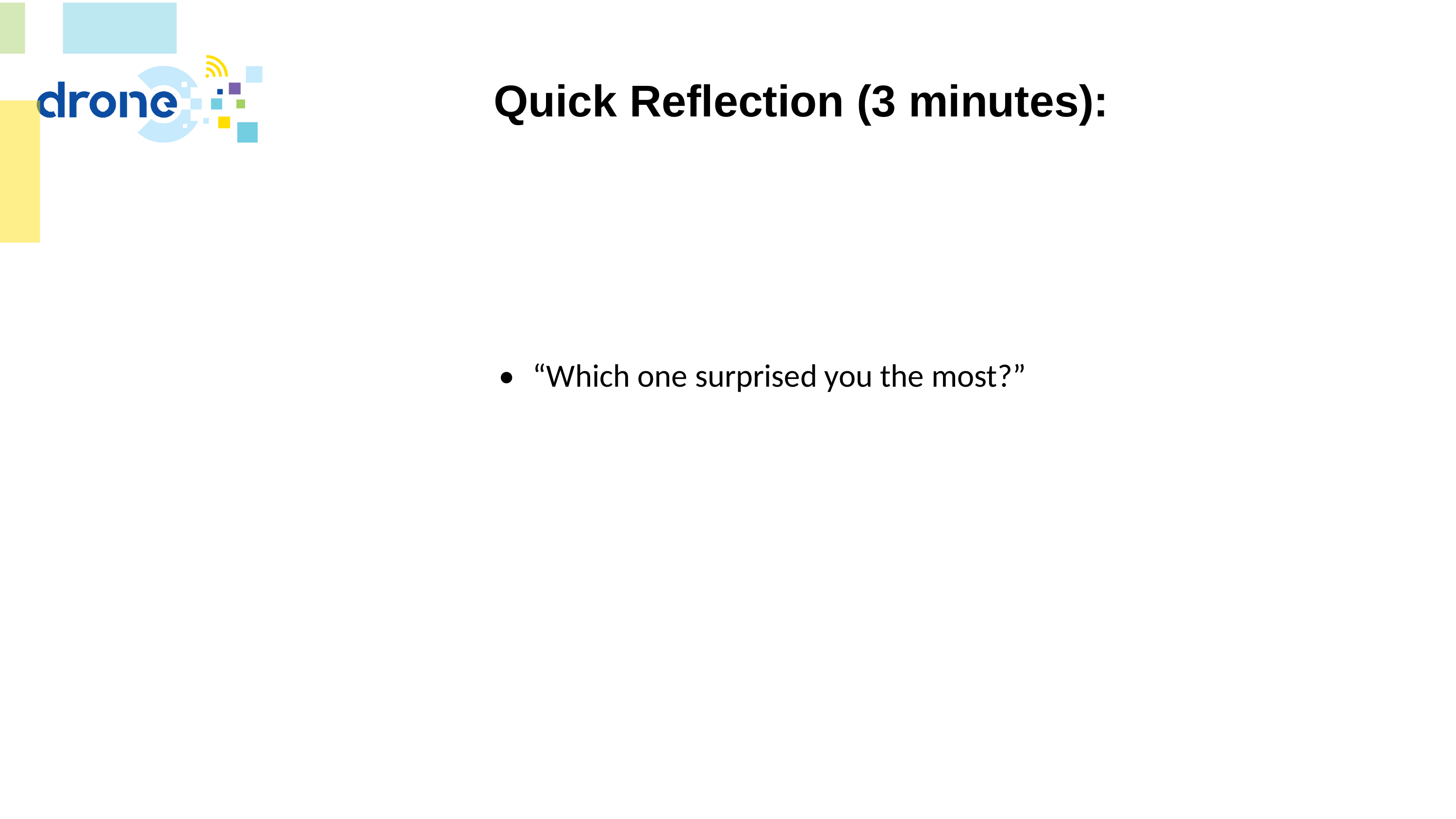

# Quick Reflection (3 minutes):

•	“Which one surprised you the most?”